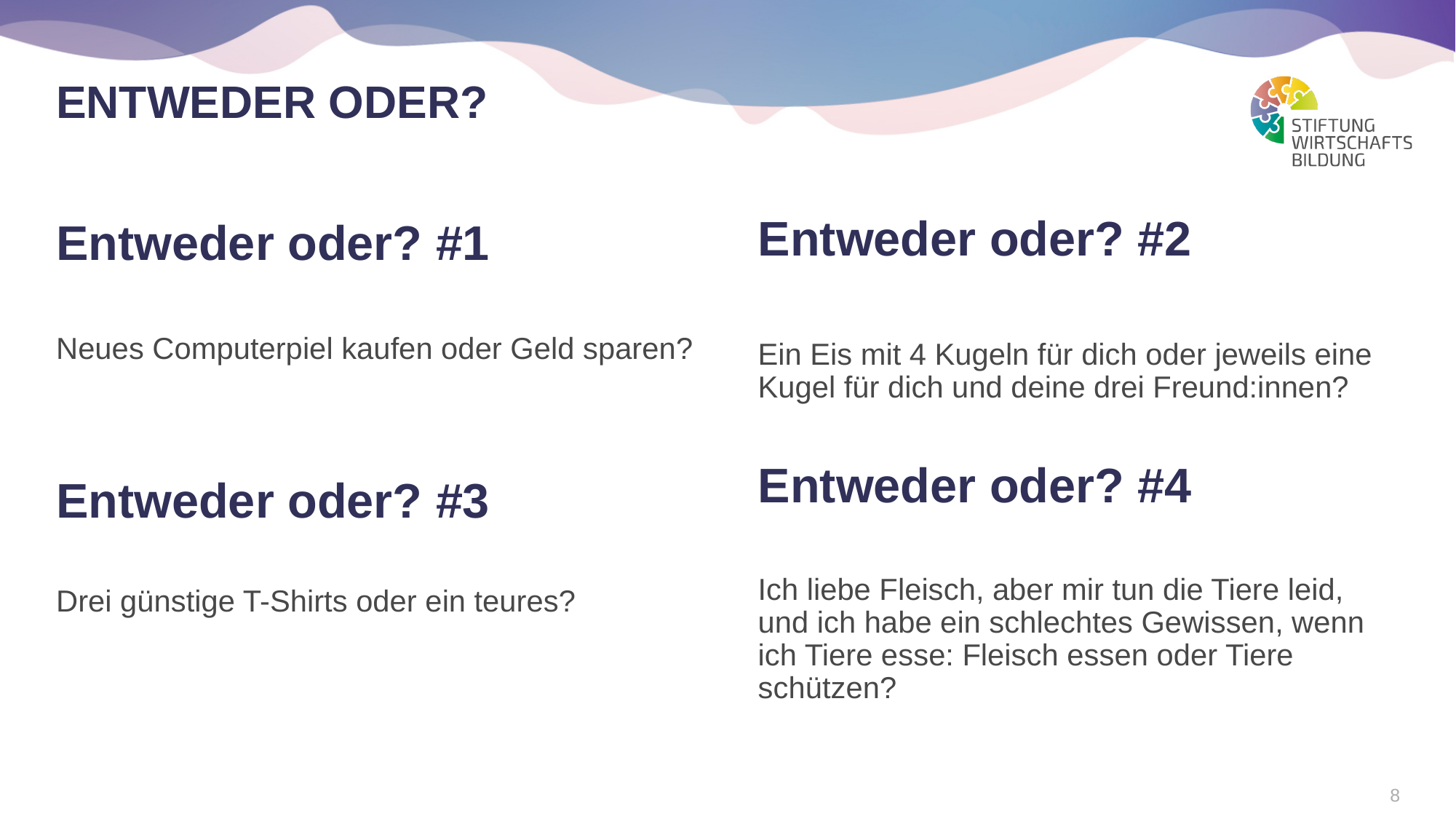

# Entweder oder?
Entweder oder? #1
Neues Computerpiel kaufen oder Geld sparen?

Entweder oder? #3
Drei günstige T-Shirts oder ein teures?
Entweder oder? #2
Ein Eis mit 4 Kugeln für dich oder jeweils eine Kugel für dich und deine drei Freund:innen?

Entweder oder? #4
Ich liebe Fleisch, aber mir tun die Tiere leid, und ich habe ein schlechtes Gewissen, wenn ich Tiere esse: Fleisch essen oder Tiere schützen?
8